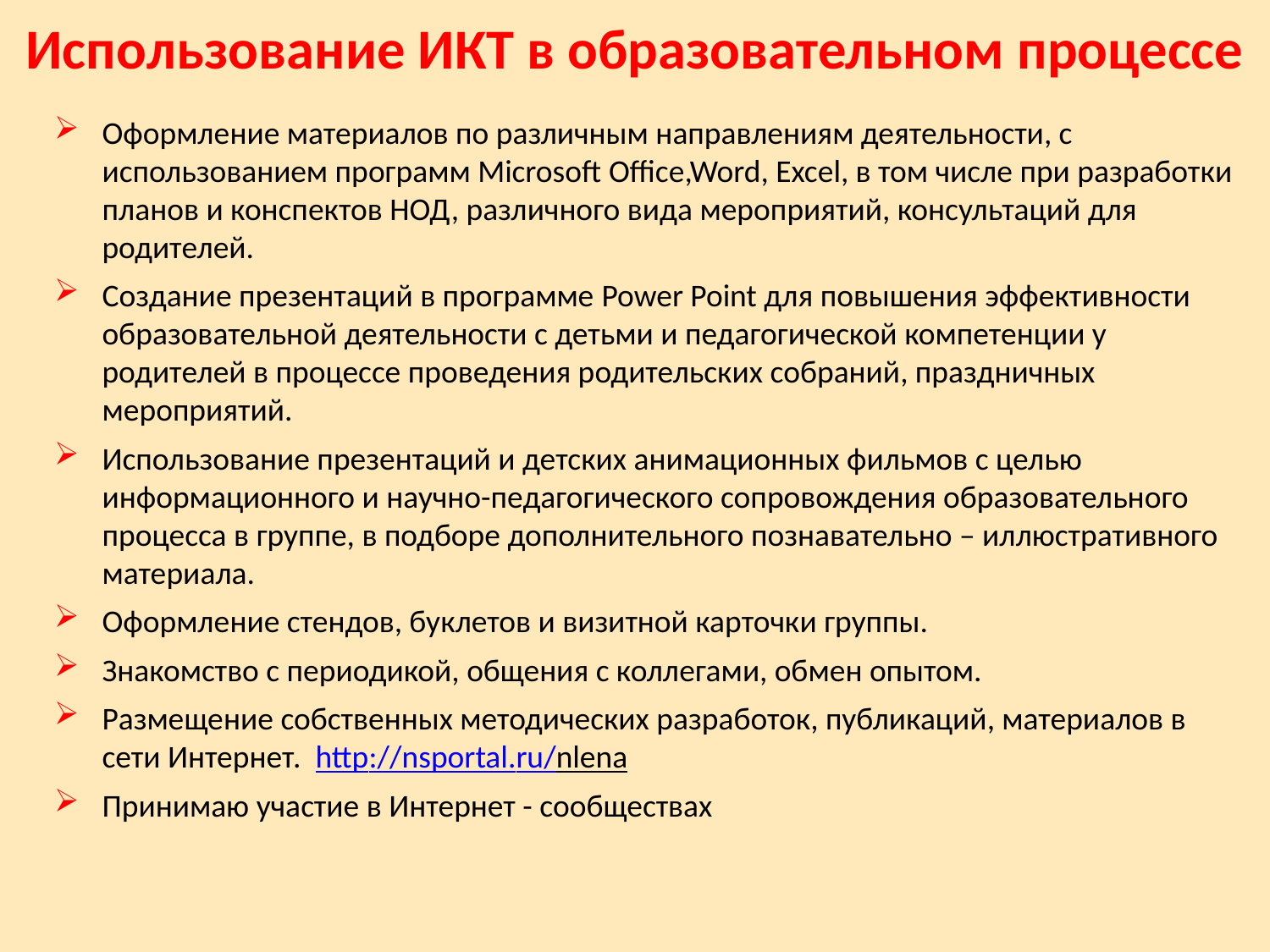

Использование ИКТ в образовательном процессе

Оформление материалов по различным направлениям деятельности, с использованием программ Microsoft Office,Word, Excel, в том числе при разработки планов и конспектов НОД, различного вида мероприятий, консультаций для родителей.
Создание презентаций в программе Power Point для повышения эффективности образовательной деятельности с детьми и педагогической компетенции у родителей в процессе проведения родительских собраний, праздничных мероприятий.
Использование презентаций и детских анимационных фильмов с целью информационного и научно-педагогического сопровождения образовательного процесса в группе, в подборе дополнительного познавательно – иллюстративного материала.
Оформление стендов, буклетов и визитной карточки группы.
Знакомство с периодикой, общения с коллегами, обмен опытом.
Размещение собственных методических разработок, публикаций, материалов в сети Интернет.  http://nsportal.ru/nlena
Принимаю участие в Интернет - сообществах